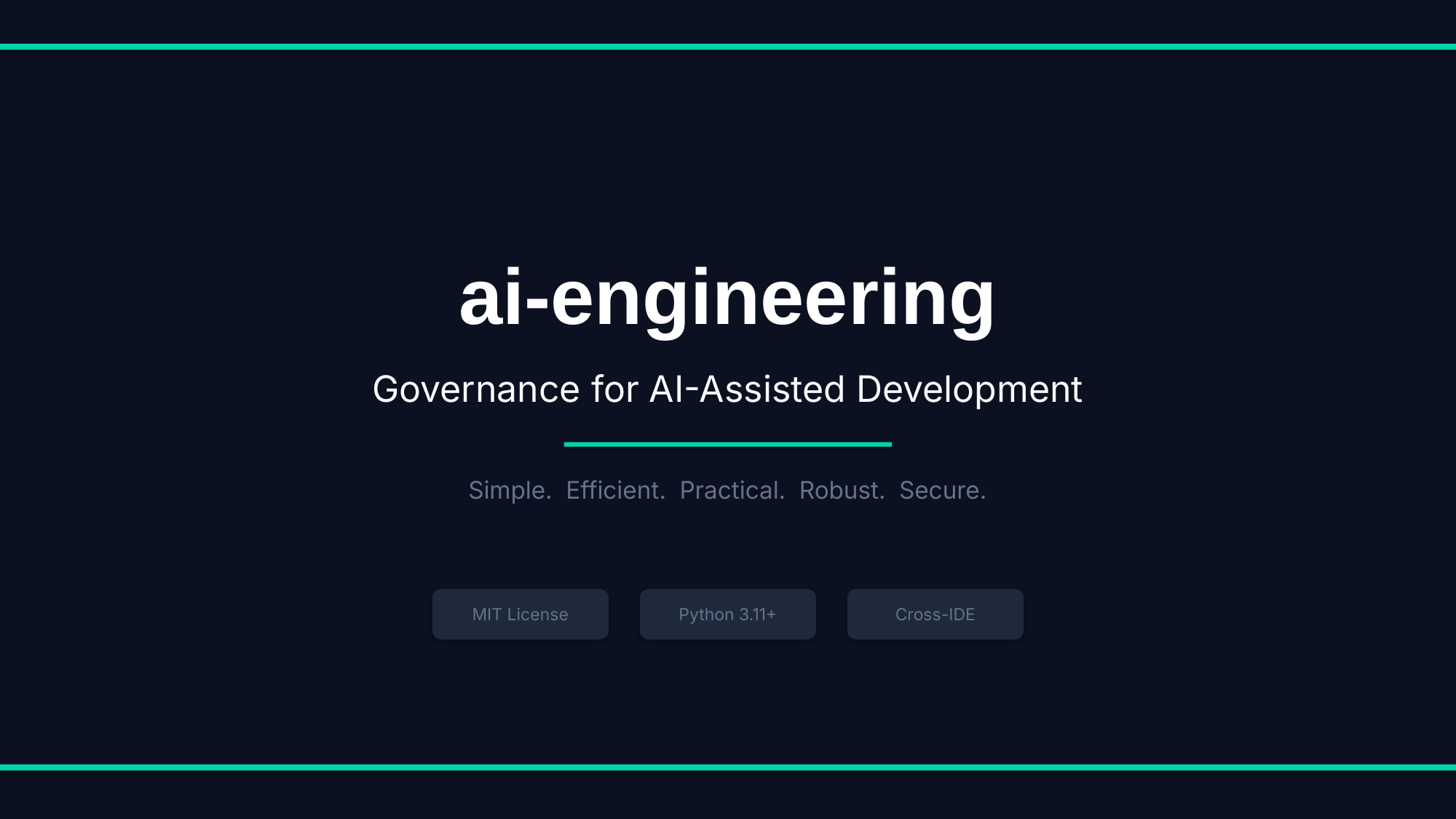

ai-engineering
Governance for AI-Assisted Development

Simple.  Efficient.  Practical.  Robust.  Secure.

MIT License

Python 3.11+

Cross-IDE